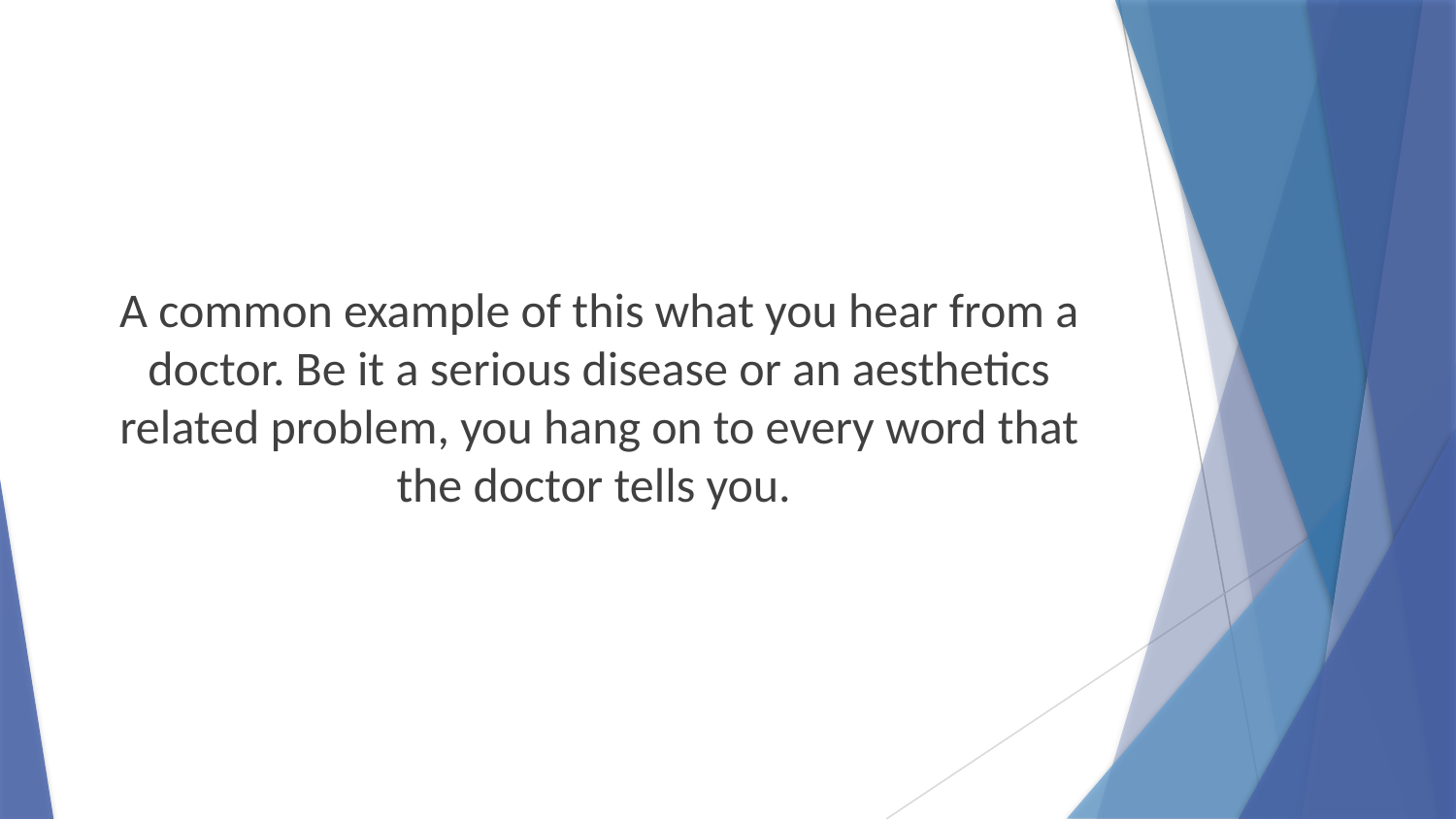

A common example of this what you hear from a doctor. Be it a serious disease or an aesthetics related problem, you hang on to every word that the doctor tells you.